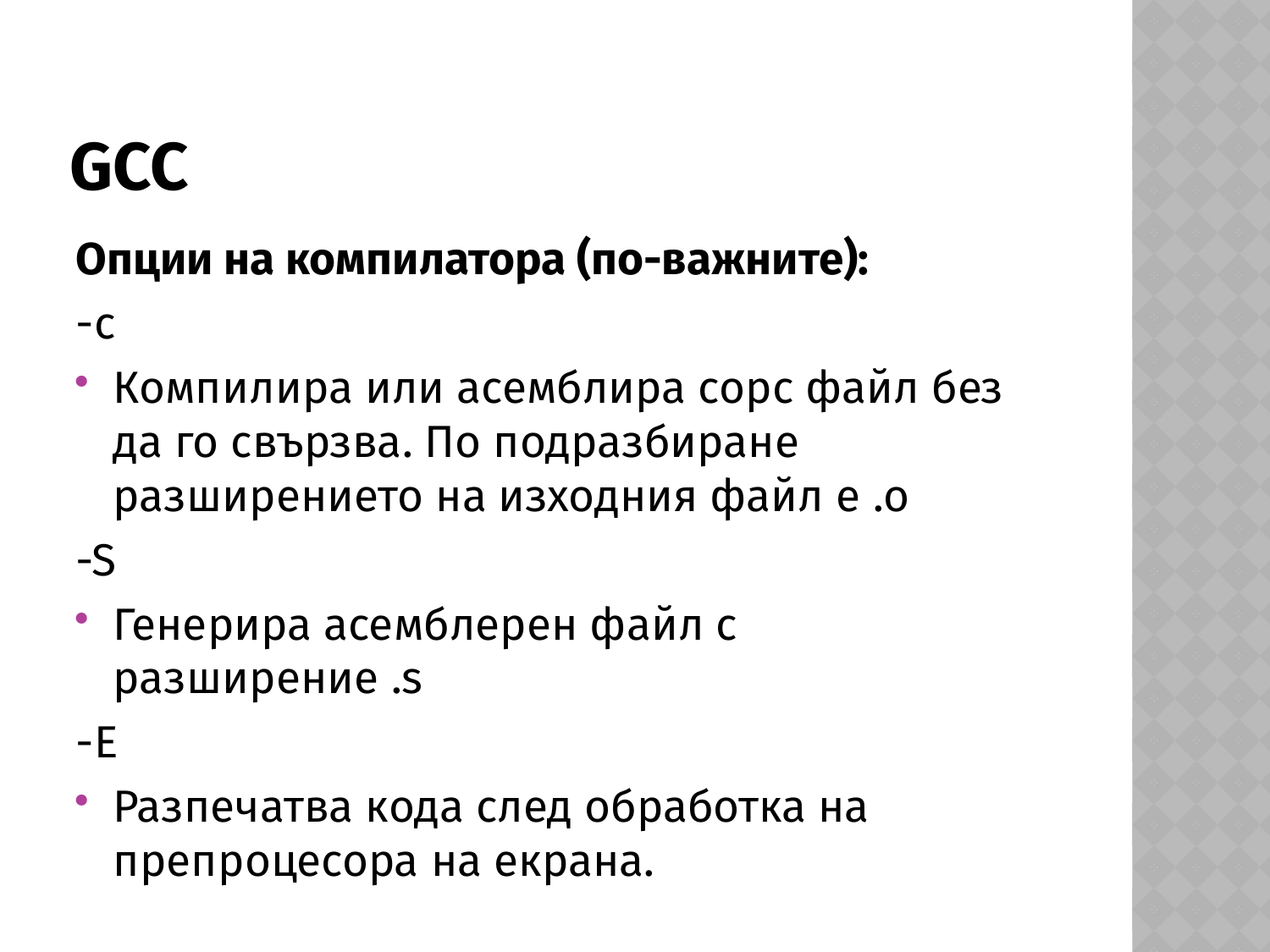

# GCC
Опции на компилатора (по-важните):
-c
Компилира или асемблира сорс файл без да го свързва. По подразбиране разширението на изходния файл е .o
-S
Генерира асемблерен файл с разширение .s
-E
Разпечатва кода след обработка на препроцесора на екрана.